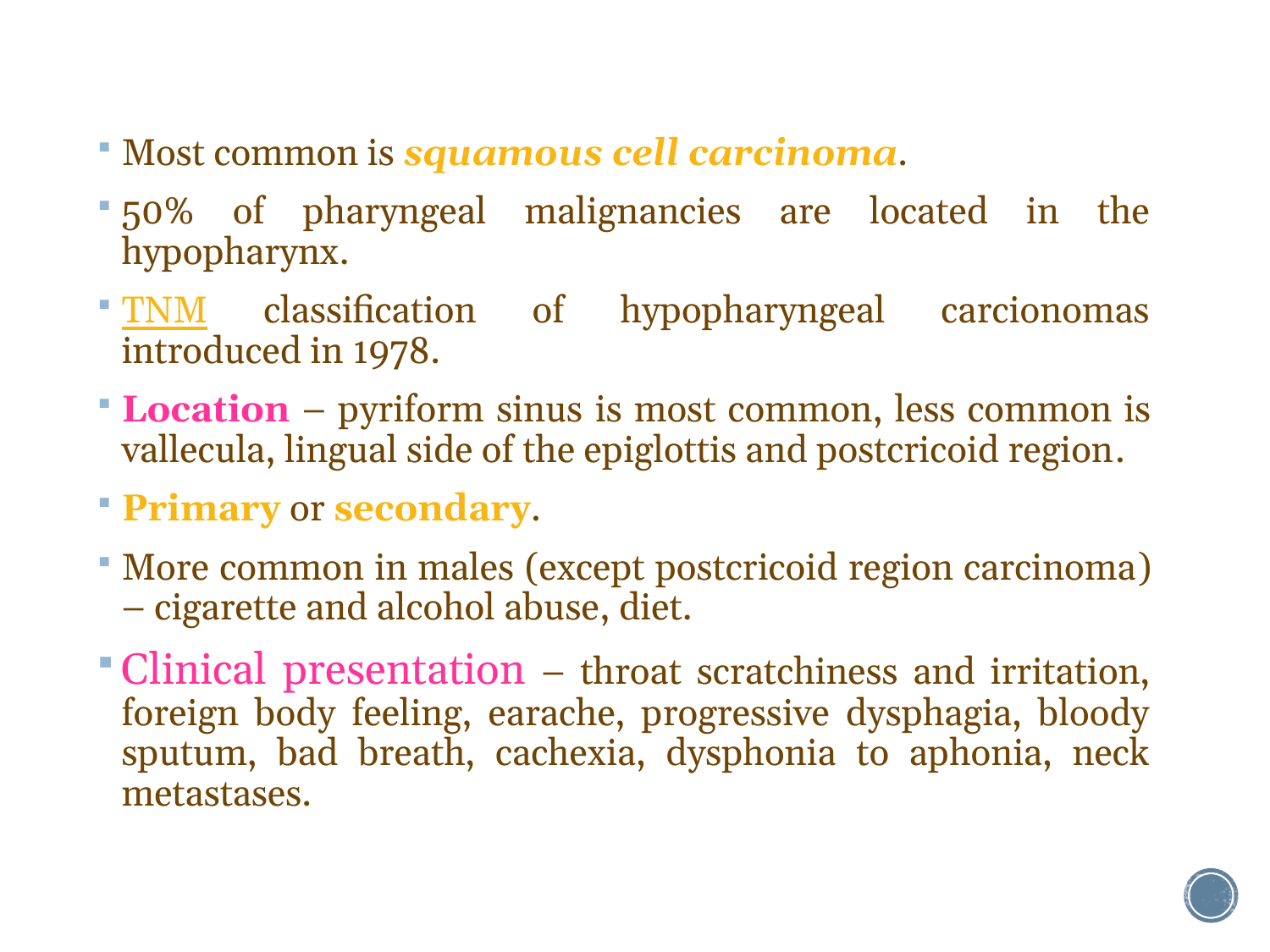

Most common is squamous cell carcinoma.
50% of pharyngeal malignancies are located in the hypopharynx.
TNM classification of hypopharyngeal carcionomas introduced in 1978.
Location – pyriform sinus is most common, less common is vallecula, lingual side of the epiglottis and postcricoid region.
Primary or secondary.
More common in males (except postcricoid region carcinoma) – cigarette and alcohol abuse, diet.
Clinical presentation – throat scratchiness and irritation, foreign body feeling, earache, progressive dysphagia, bloody sputum, bad breath, cachexia, dysphonia to aphonia, neck metastases.